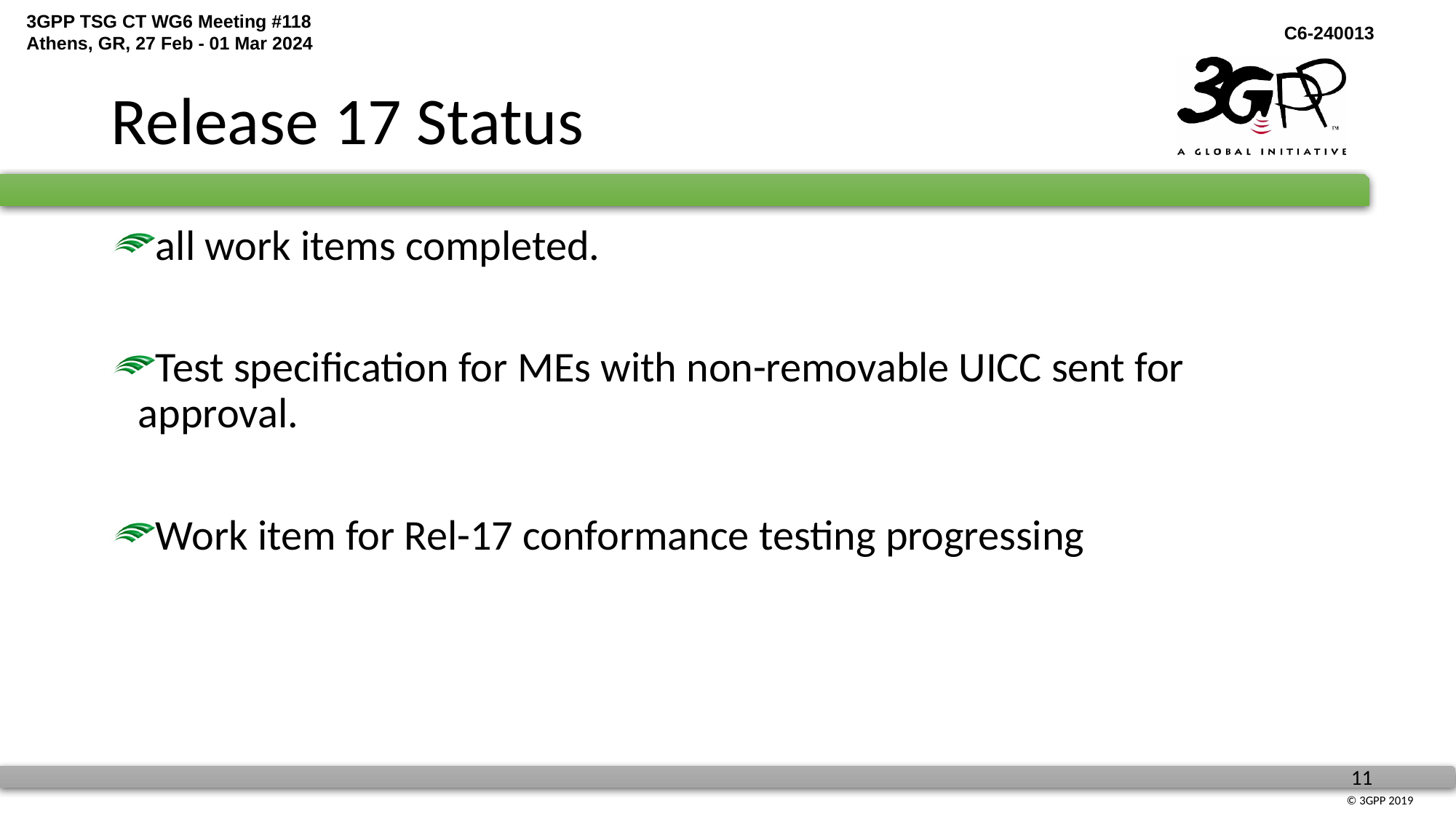

# Release 17 Status
all work items completed.

Test specification for MEs with non-removable UICC sent for approval.

Work item for Rel-17 conformance testing progressing